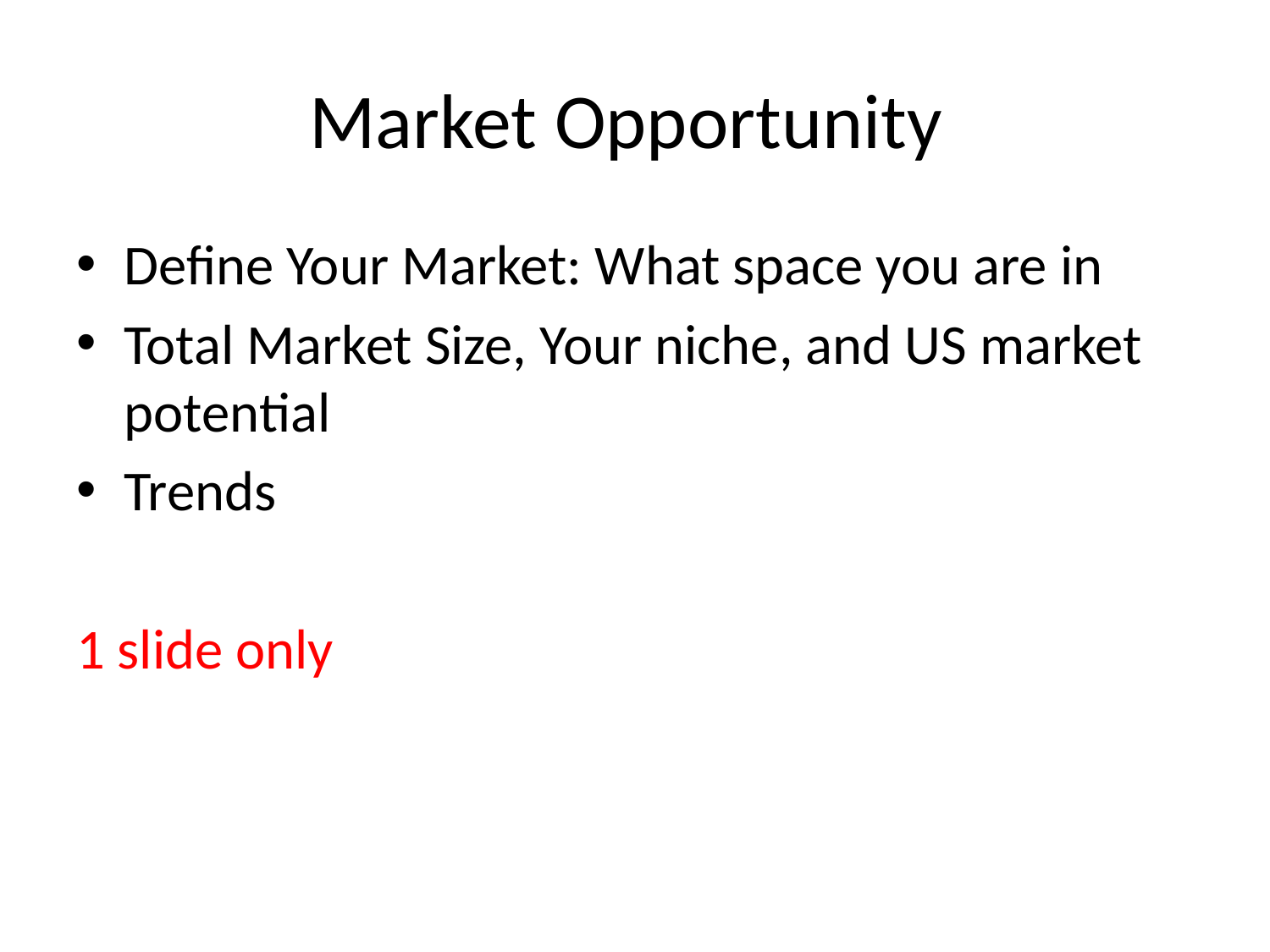

# Market Opportunity
Define Your Market: What space you are in
Total Market Size, Your niche, and US market potential
Trends

1 slide only